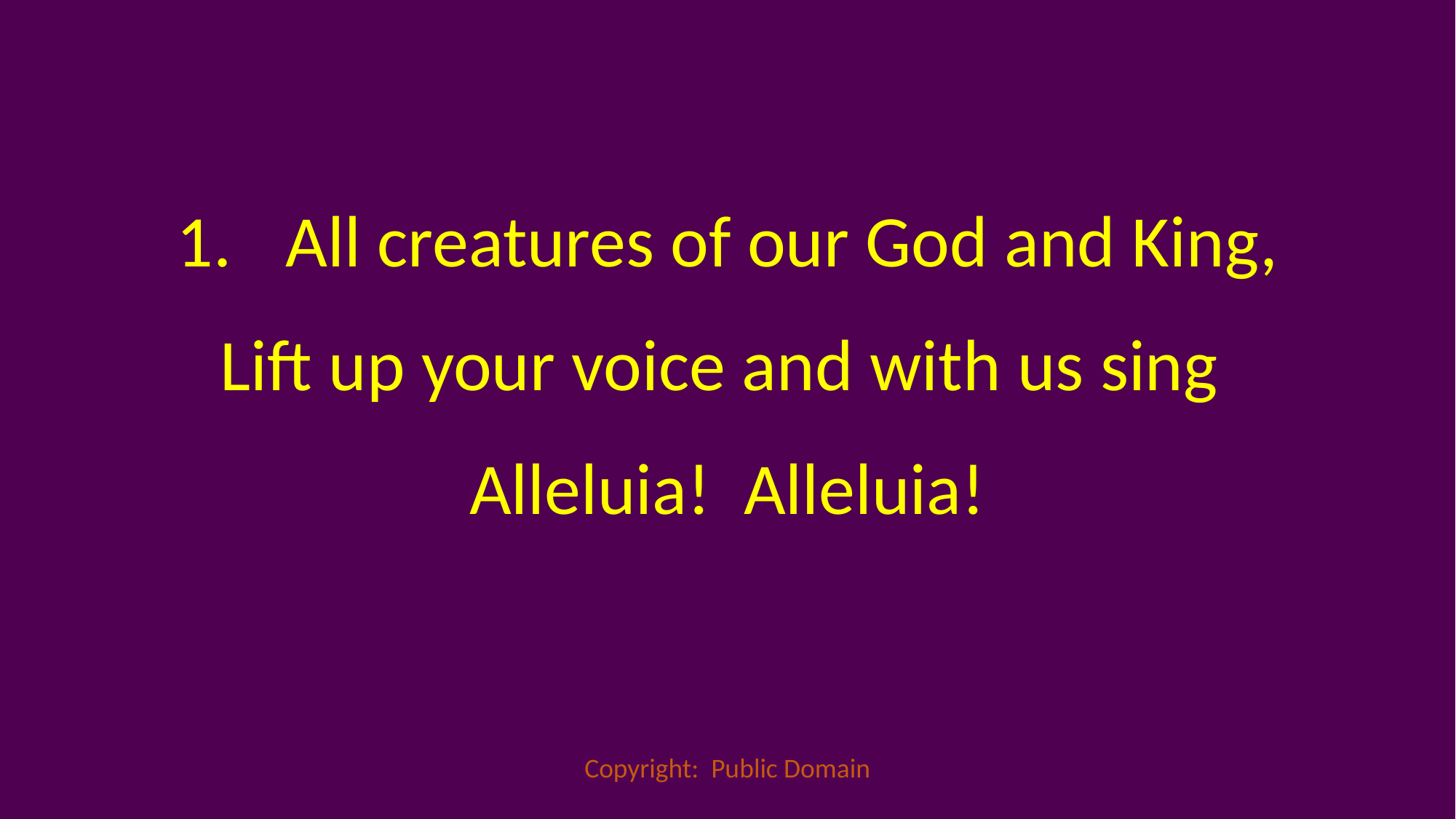

1. 	All creatures of our God and King,
Lift up your voice and with us sing
Alleluia!  Alleluia!
Copyright:  Public Domain